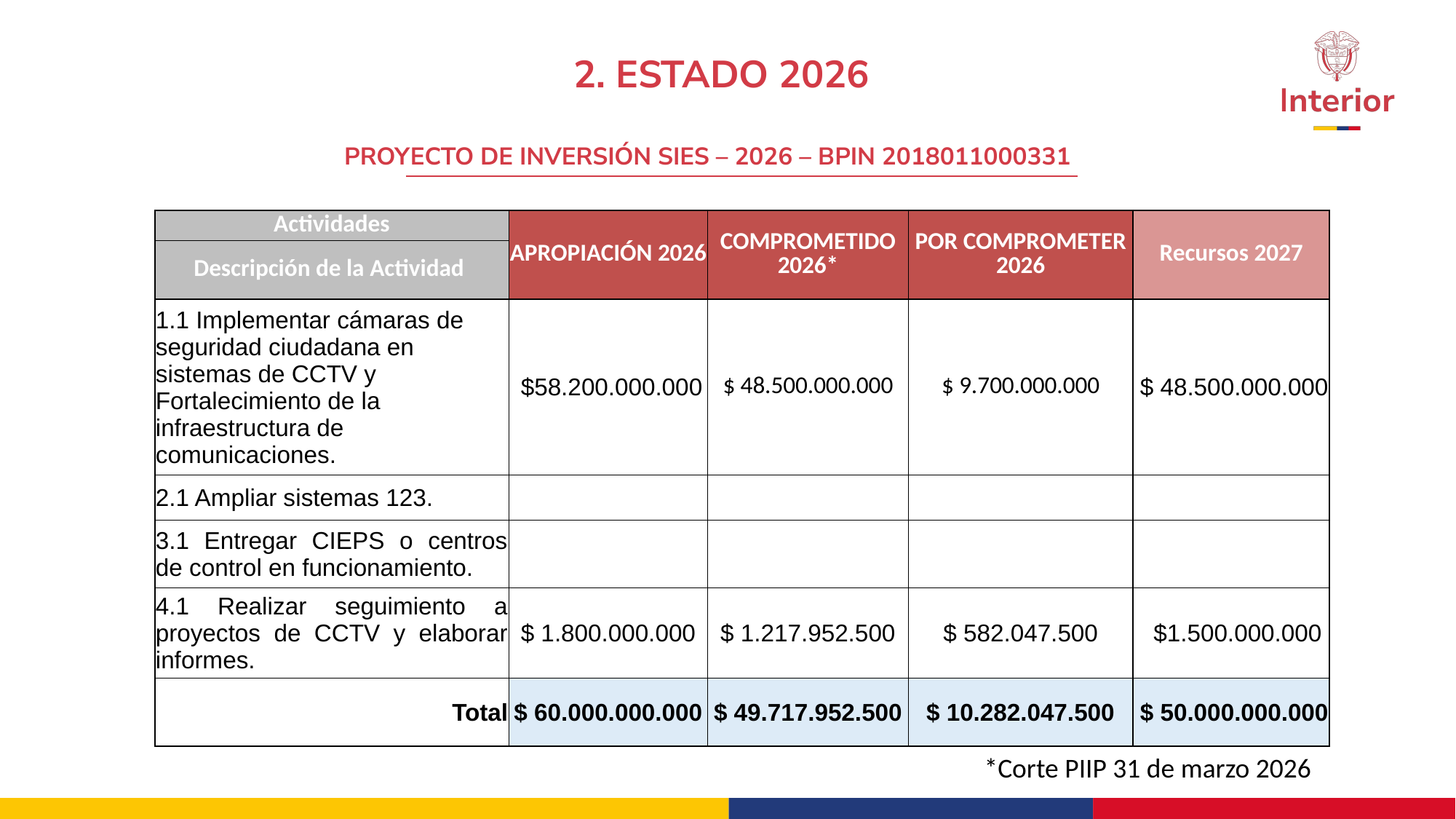

2. ESTADO 2026
PROYECTO DE INVERSIÓN SIES – 2026 – BPIN 2018011000331
| Actividades | APROPIACIÓN 2026 | COMPROMETIDO 2026\* | POR COMPROMETER 2026 | Recursos 2027 |
| --- | --- | --- | --- | --- |
| Descripción de la Actividad |  |  |  |  |
| 1.1 Implementar cámaras de seguridad ciudadana en sistemas de CCTV y Fortalecimiento de la infraestructura de comunicaciones. | $58.200.000.000 | $ 48.500.000.000 | $ 9.700.000.000 | $ 48.500.000.000 |
| 2.1 Ampliar sistemas 123. |  |  |  |  |
| 3.1 Entregar CIEPS o centros de control en funcionamiento. |  |  |  |  |
| 4.1 Realizar seguimiento a proyectos de CCTV y elaborar informes. | $ 1.800.000.000 | $ 1.217.952.500 | $ 582.047.500 | $1.500.000.000 |
| Total | $ 60.000.000.000 | $ 49.717.952.500 | $ 10.282.047.500 | $ 50.000.000.000 |
*Corte PIIP 31 de marzo 2026